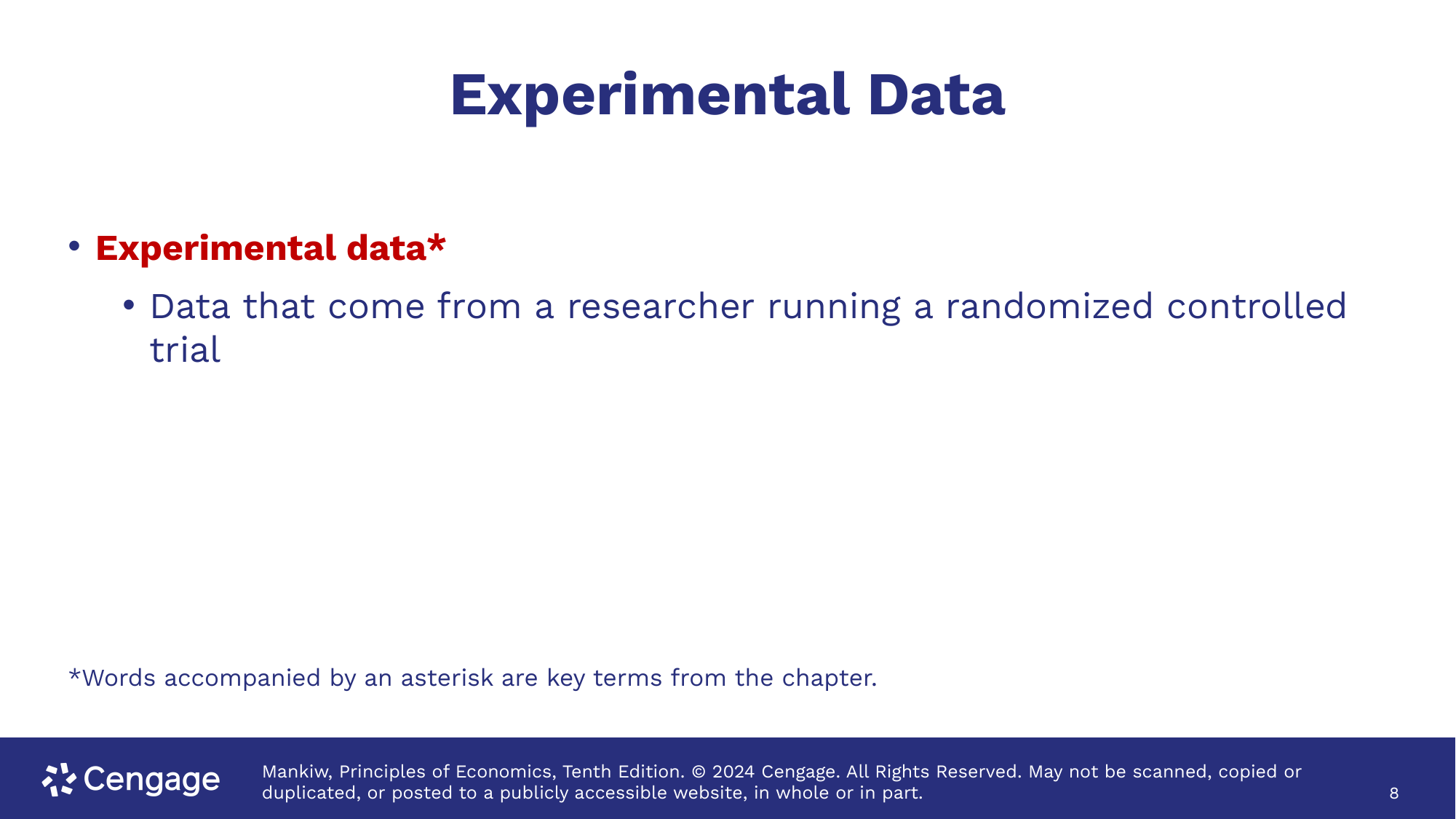

# Experimental Data
Experimental data*
Data that come from a researcher running a randomized controlled trial

*Words accompanied by an asterisk are key terms from the chapter.